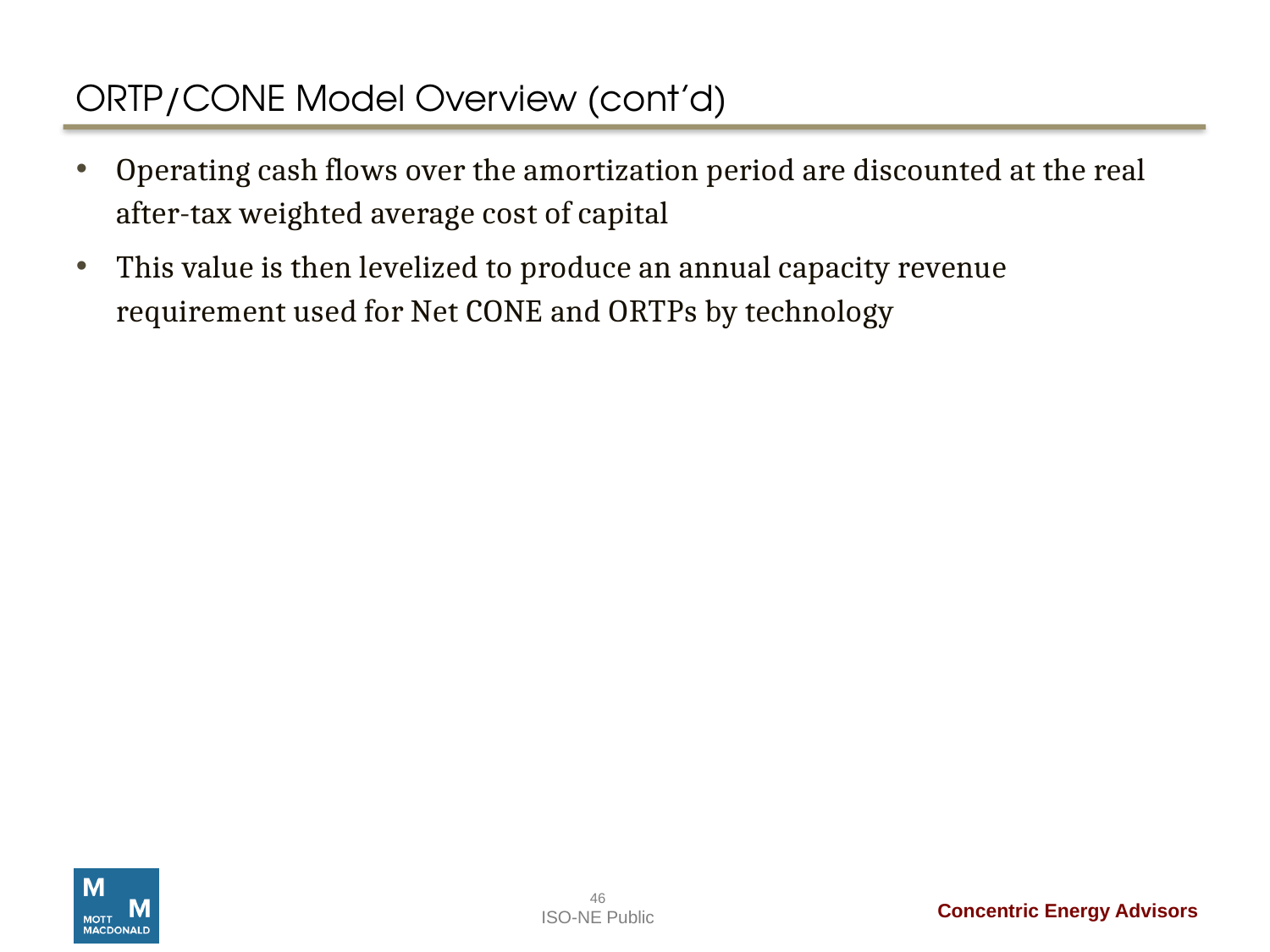

# ORTP/CONE Model Overview (cont’d)
Operating cash flows over the amortization period are discounted at the real after-tax weighted average cost of capital
This value is then levelized to produce an annual capacity revenue requirement used for Net CONE and ORTPs by technology